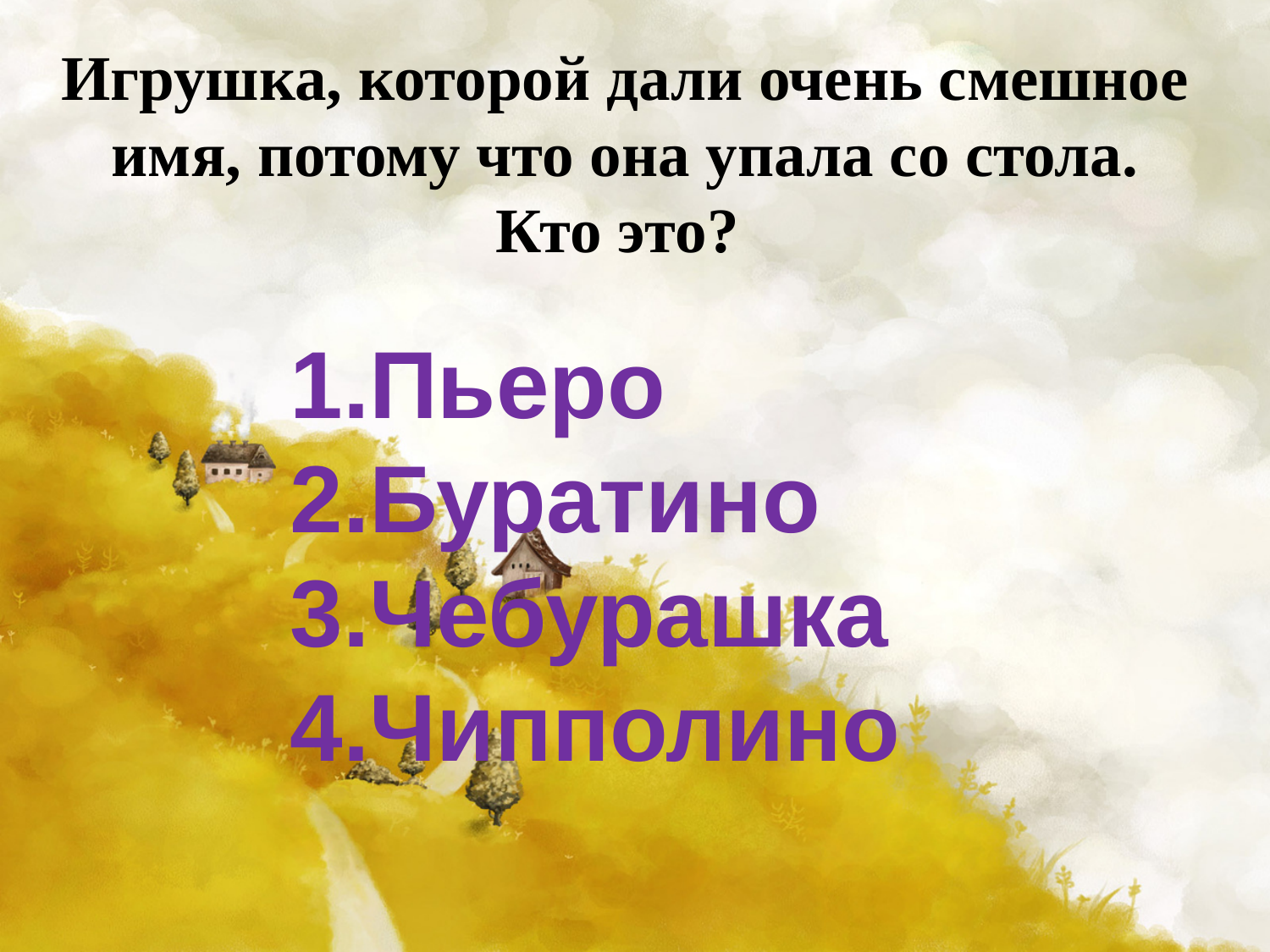

Игрушка, которой дали очень смешное имя, потому что она упала со стола. Кто это?
Пьеро
Буратино
Чебурашка
Чипполино